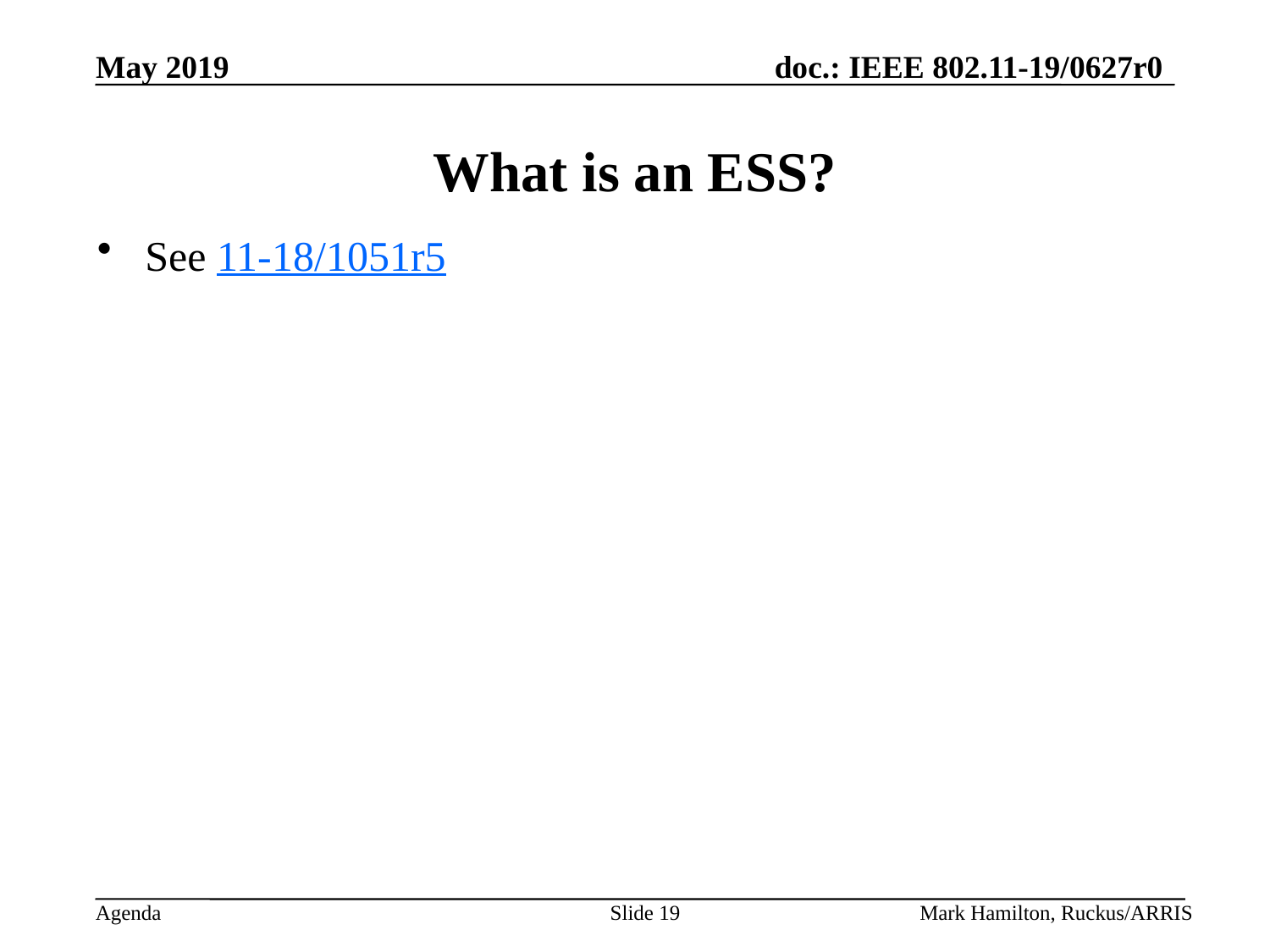

# What is an ESS?
See 11-18/1051r5